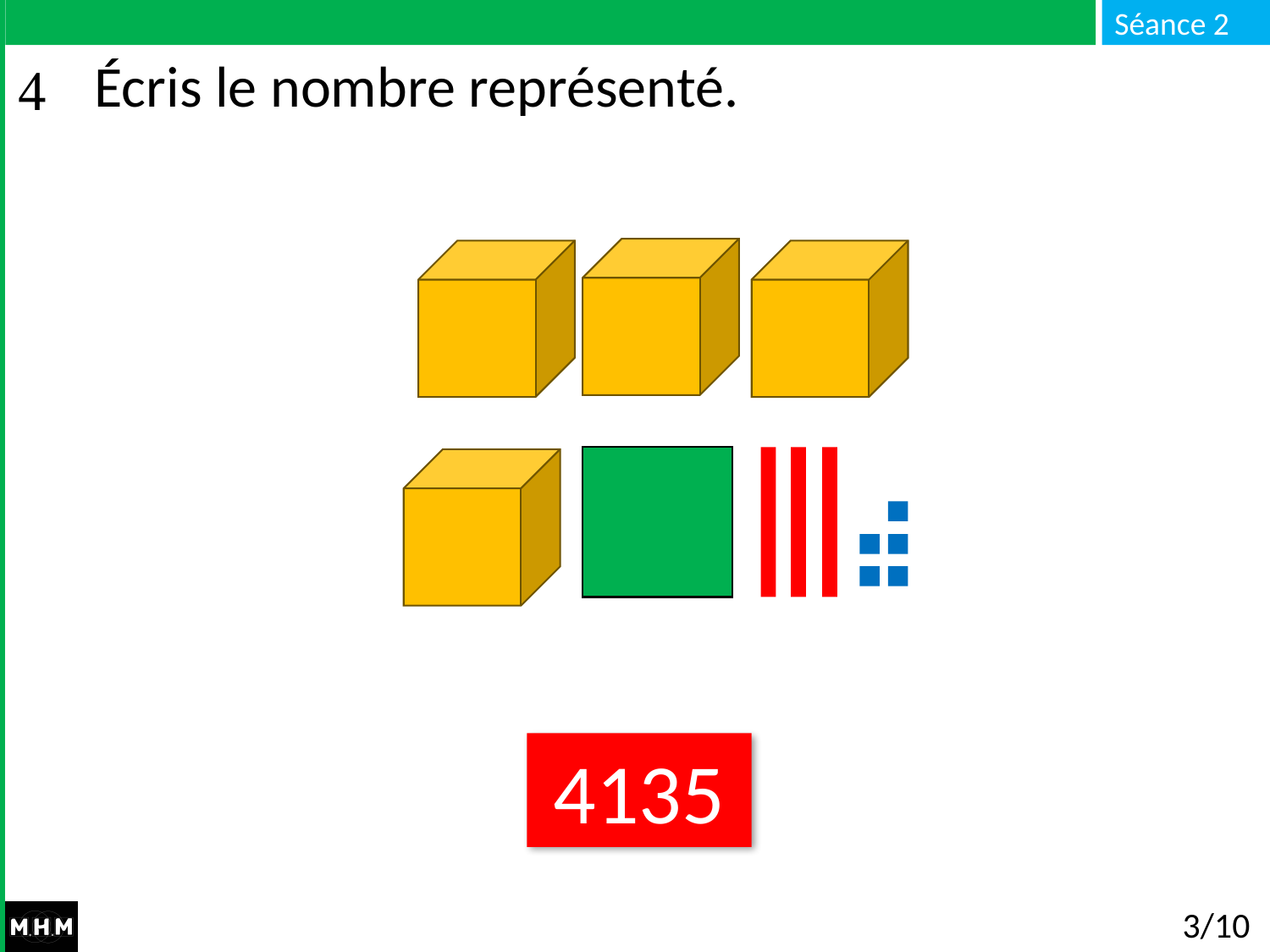

# Écris le nombre représenté.

4135
3/10